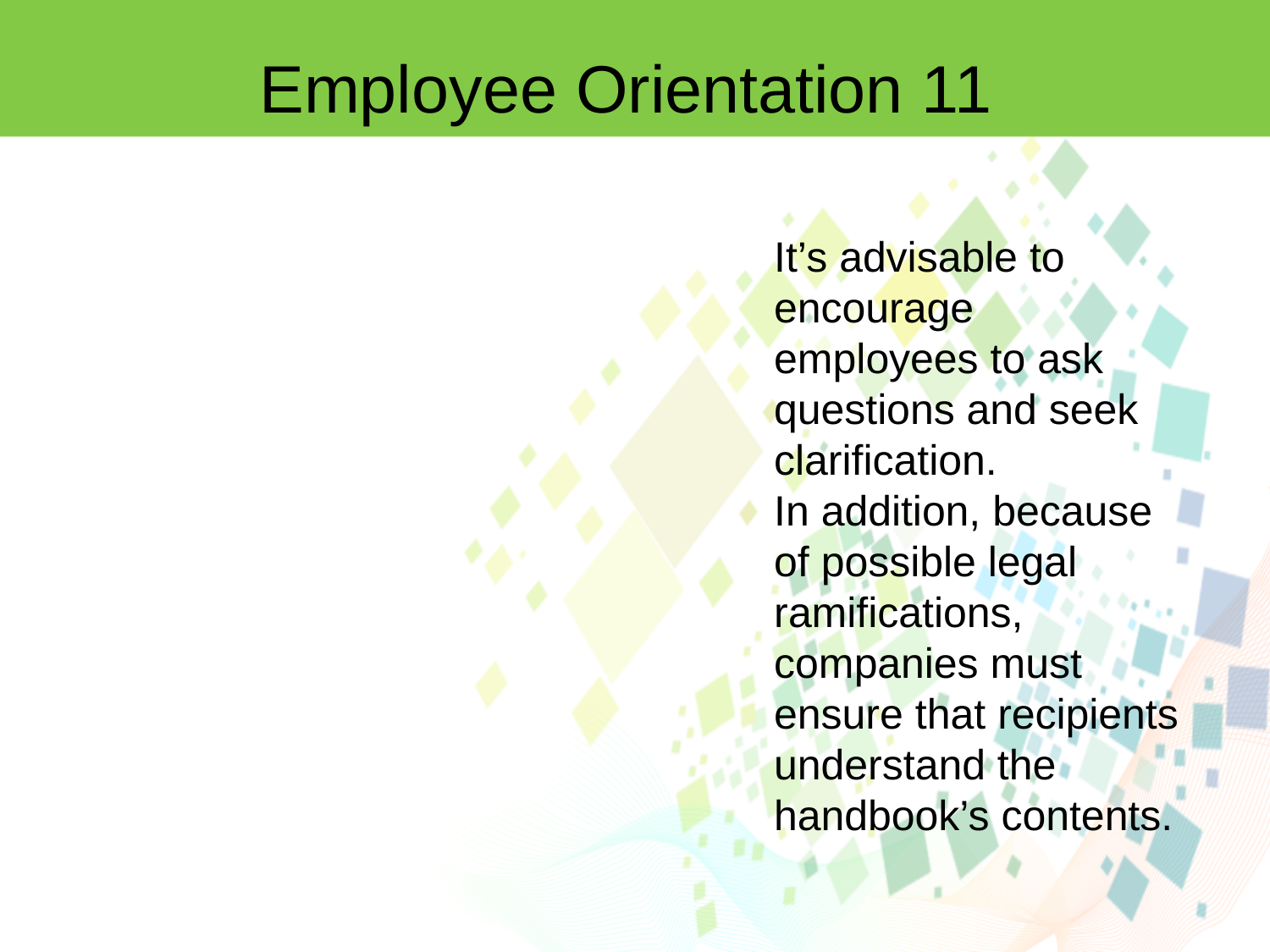

Employee Orientation 11
It’s advisable to encourage employees to ask questions and seek clarification.
In addition, because of possible legal ramifications, companies must ensure that recipients understand the handbook’s contents.